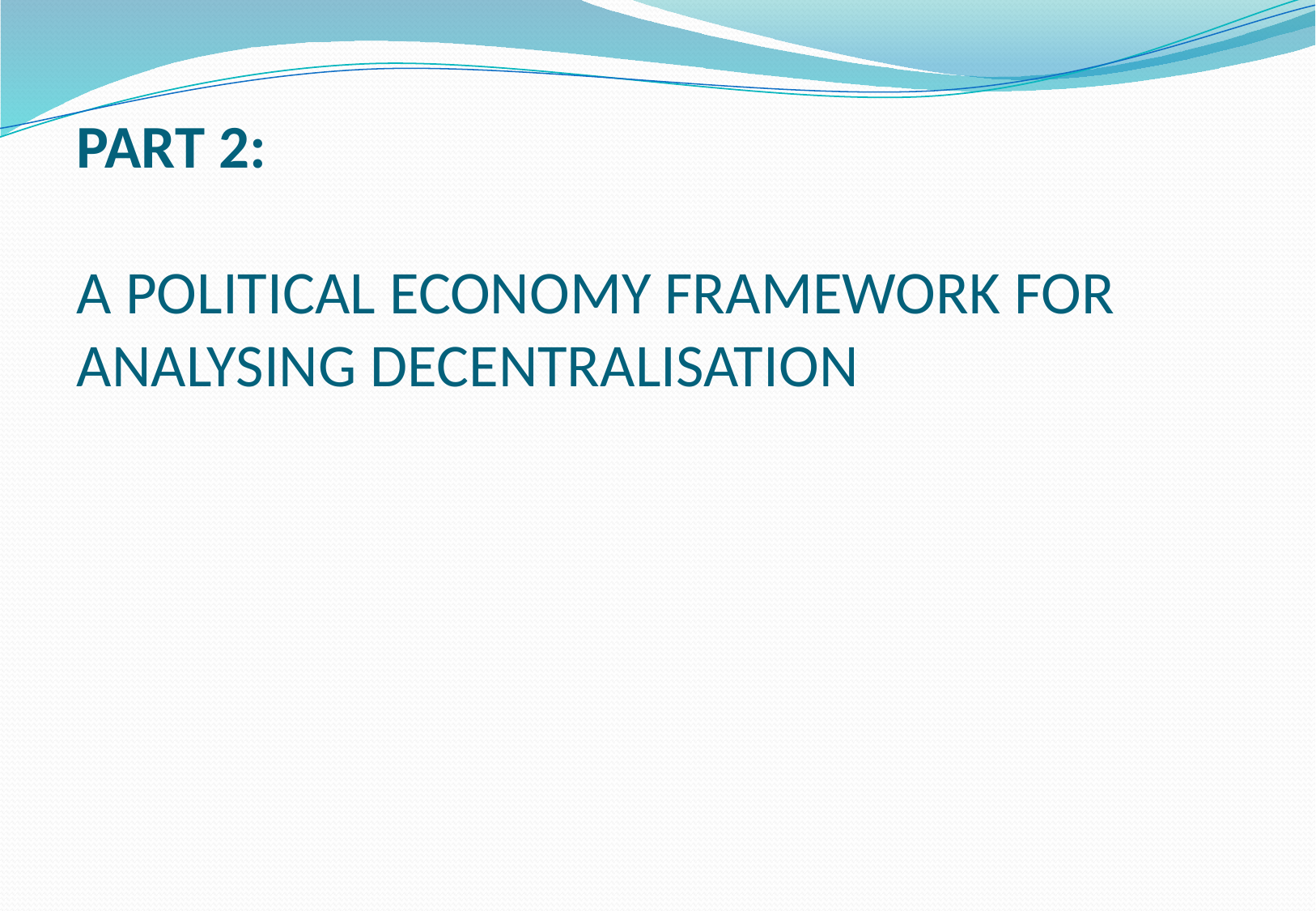

# PART 2: A POLITICAL ECONOMY FRAMEWORK FOR ANALYSING DECENTRALISATION